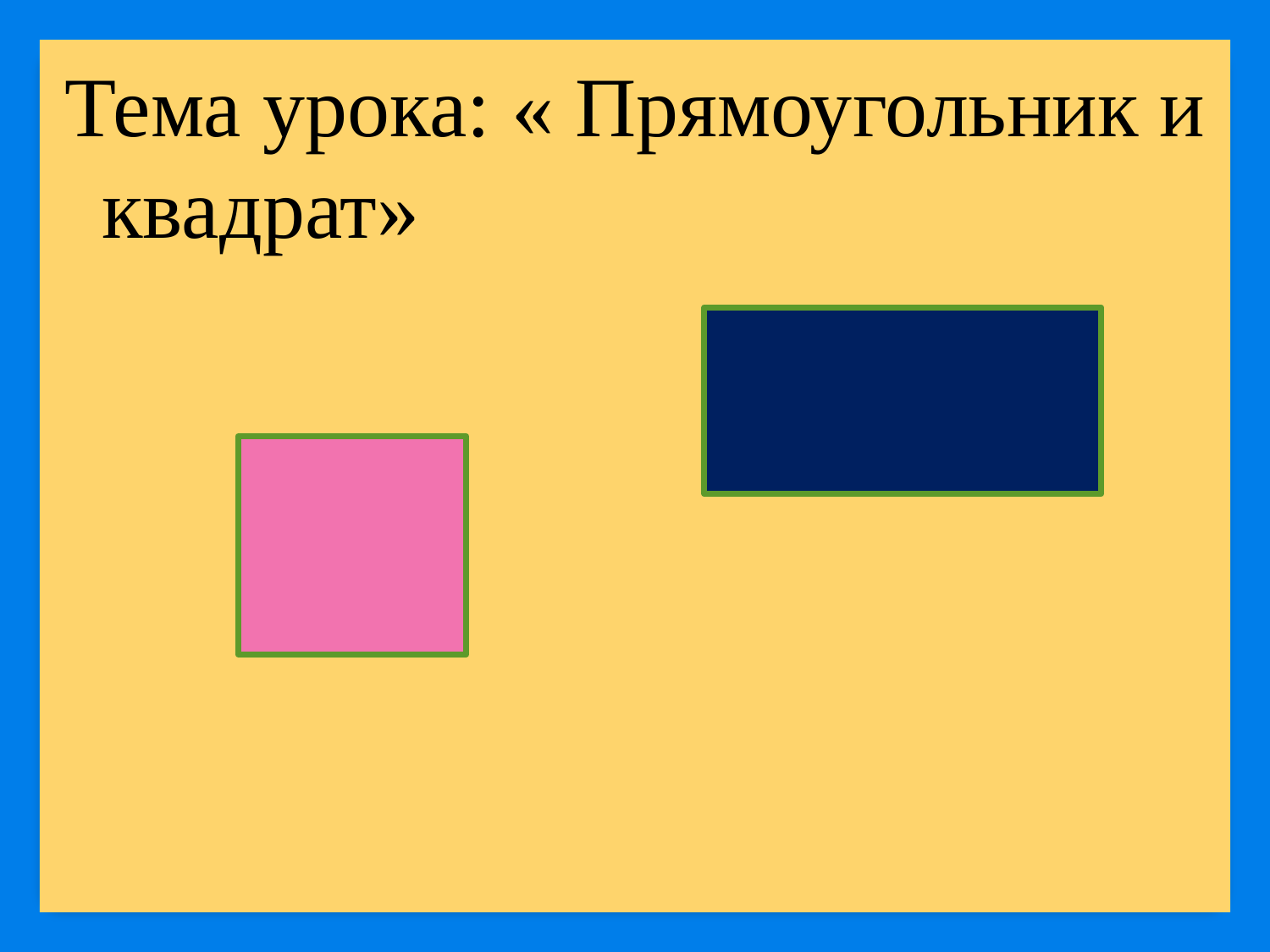

Тема урока: « Прямоугольник и квадрат»

#